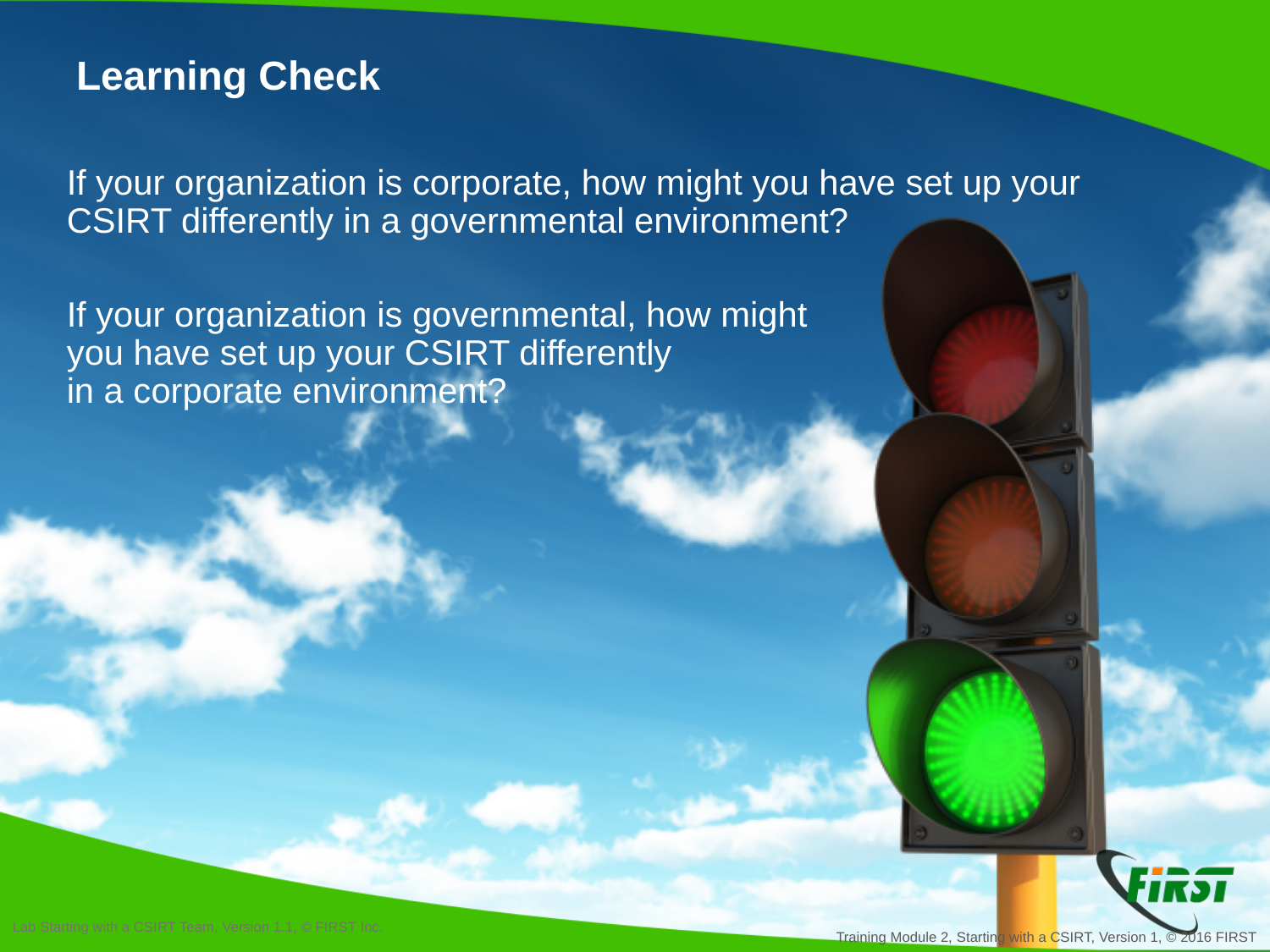

# Learning Check
If your organization is corporate, how might you have set up your CSIRT differently in a governmental environment?

If your organization is governmental, how might
you have set up your CSIRT differently
in a corporate environment?

Training Module 2, Starting with a CSIRT, Version 1, © 2016 FIRST